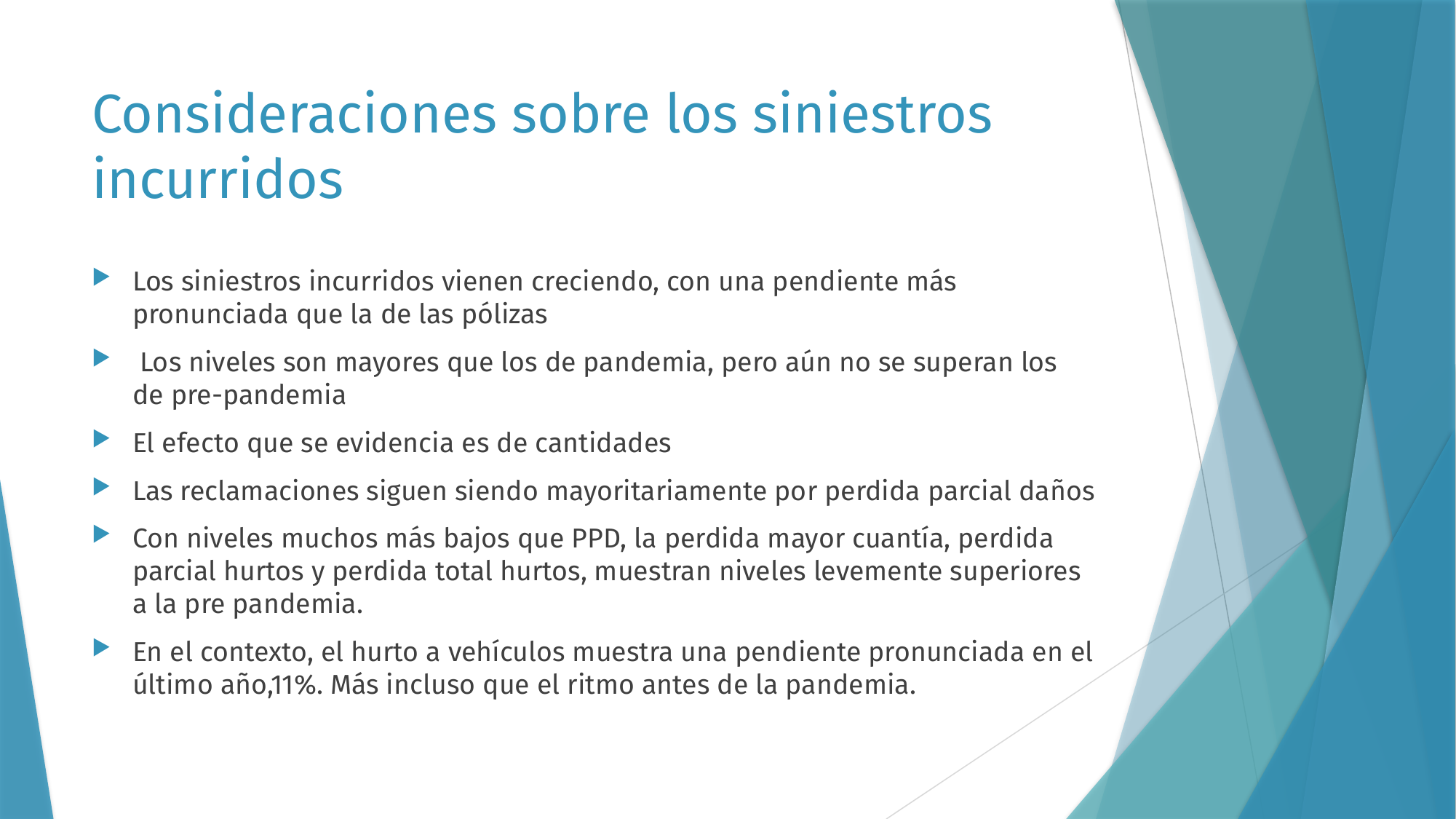

# Consideraciones sobre los siniestros incurridos
Los siniestros incurridos vienen creciendo, con una pendiente más pronunciada que la de las pólizas
 Los niveles son mayores que los de pandemia, pero aún no se superan los de pre-pandemia
El efecto que se evidencia es de cantidades
Las reclamaciones siguen siendo mayoritariamente por perdida parcial daños
Con niveles muchos más bajos que PPD, la perdida mayor cuantía, perdida parcial hurtos y perdida total hurtos, muestran niveles levemente superiores a la pre pandemia.
En el contexto, el hurto a vehículos muestra una pendiente pronunciada en el último año,11%. Más incluso que el ritmo antes de la pandemia.